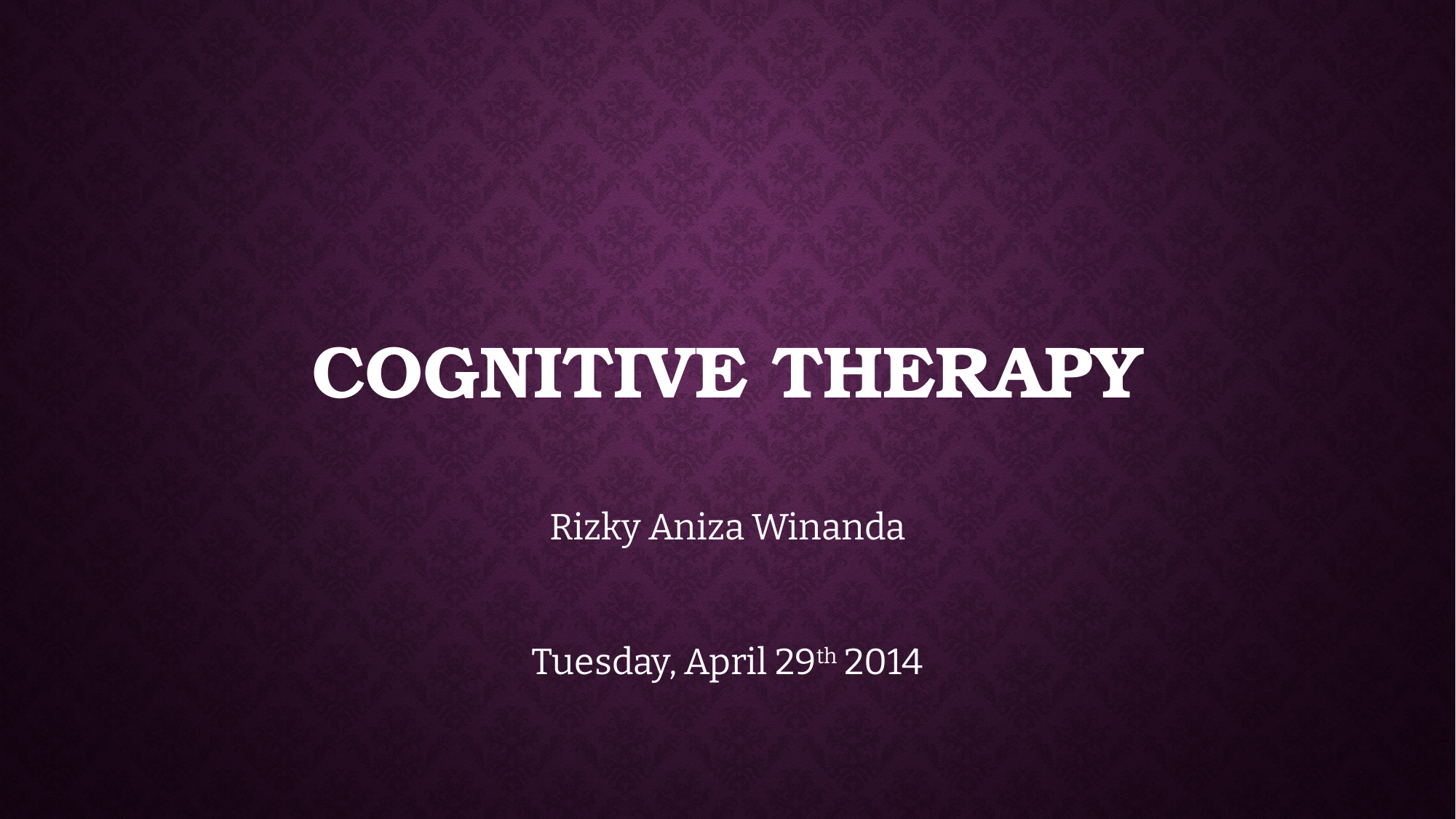

# Cognitive Therapy

Rizky Aniza Winanda

Tuesday, April 29th 2014